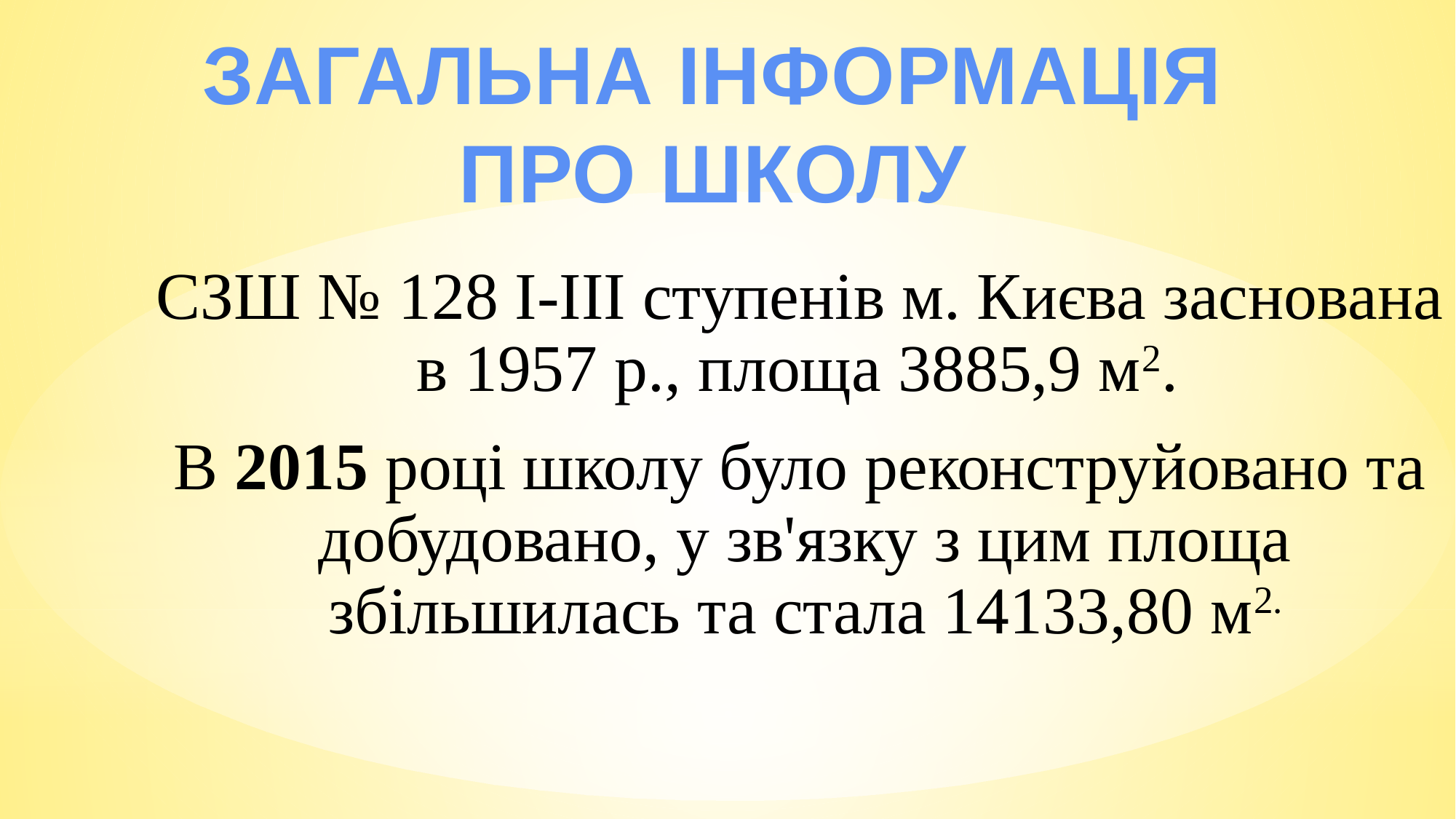

ЗАГАЛЬНА ІНФОРМАЦІЯ
ПРО ШКОЛУ
СЗШ № 128 І-ІІІ ступенів м. Києва заснована в 1957 р., площа 3885,9 м2.
В 2015 році школу було реконструйовано та добудовано, у зв'язку з цим площа збільшилась та стала 14133,80 м2.